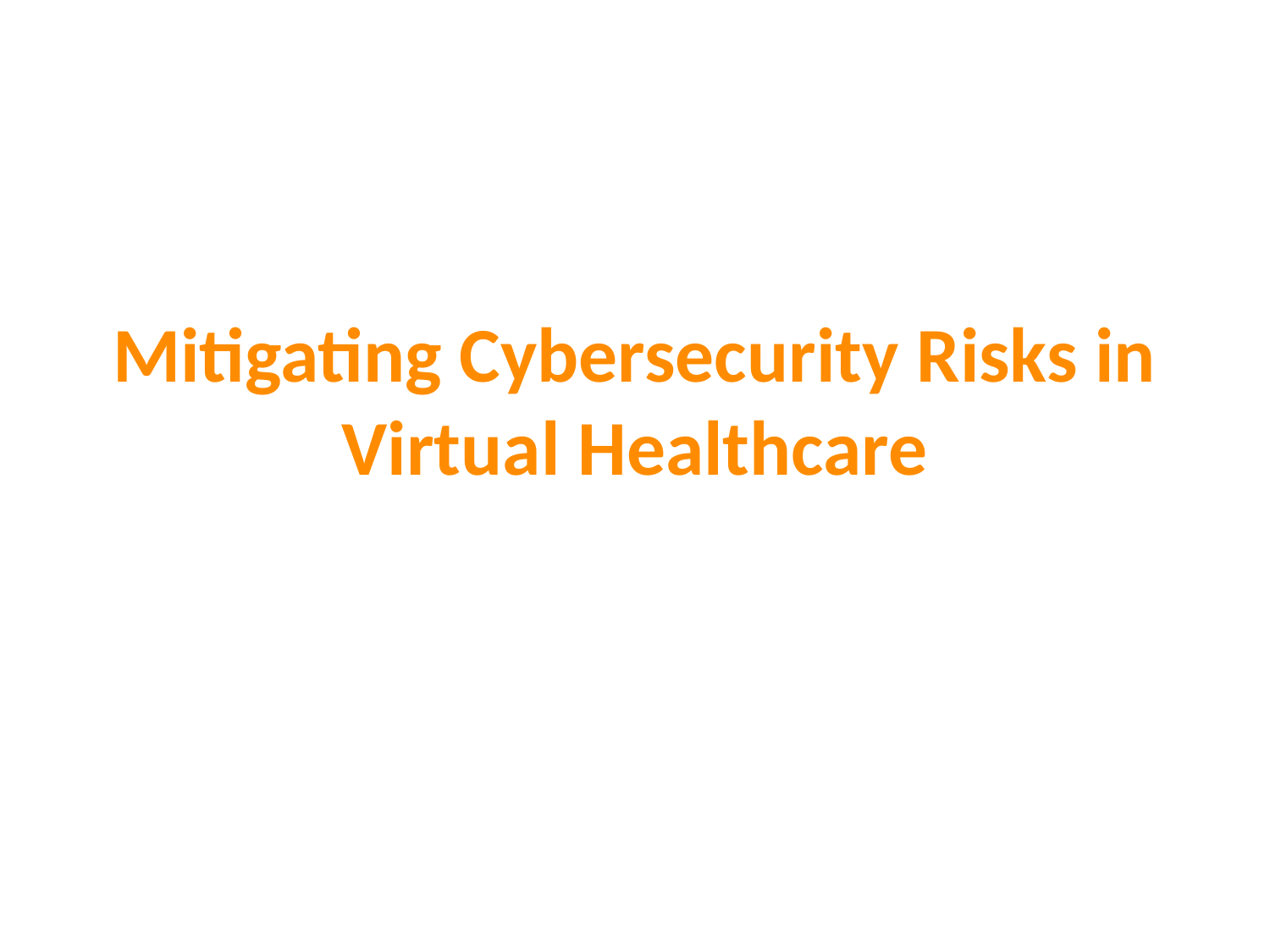

# Mitigating Cybersecurity Risks in Virtual Healthcare